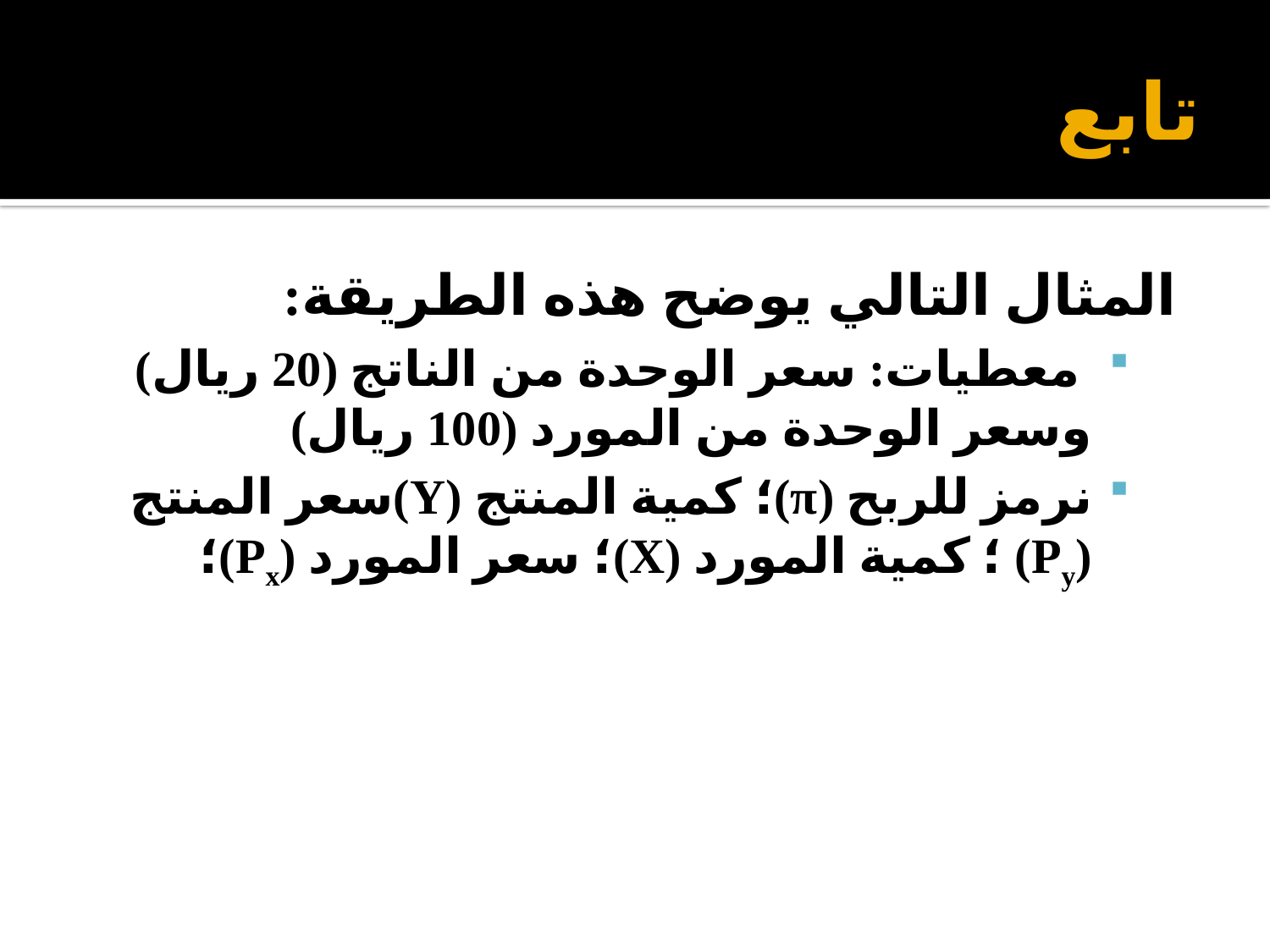

# تابع
المثال التالي يوضح هذه الطريقة:
 معطيات: سعر الوحدة من الناتج (20 ريال) وسعر الوحدة من المورد (100 ريال)
نرمز للربح (π)؛ كمية المنتج (Y)سعر المنتج (Py) ؛ كمية المورد (X)؛ سعر المورد (Px)؛